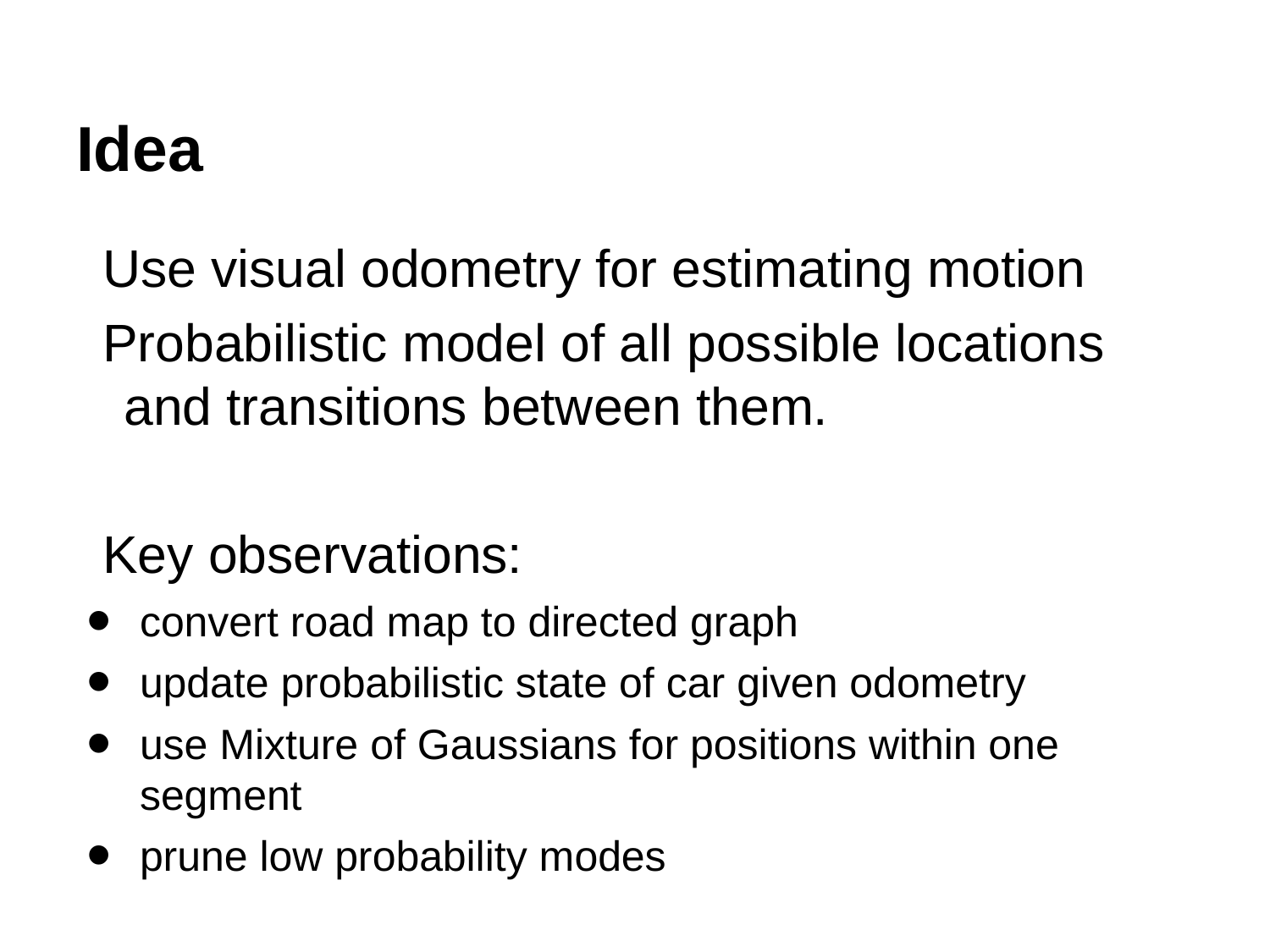

# Idea
Use visual odometry for estimating motion
Probabilistic model of all possible locations and transitions between them.

Key observations:
convert road map to directed graph
update probabilistic state of car given odometry
use Mixture of Gaussians for positions within one segment
prune low probability modes